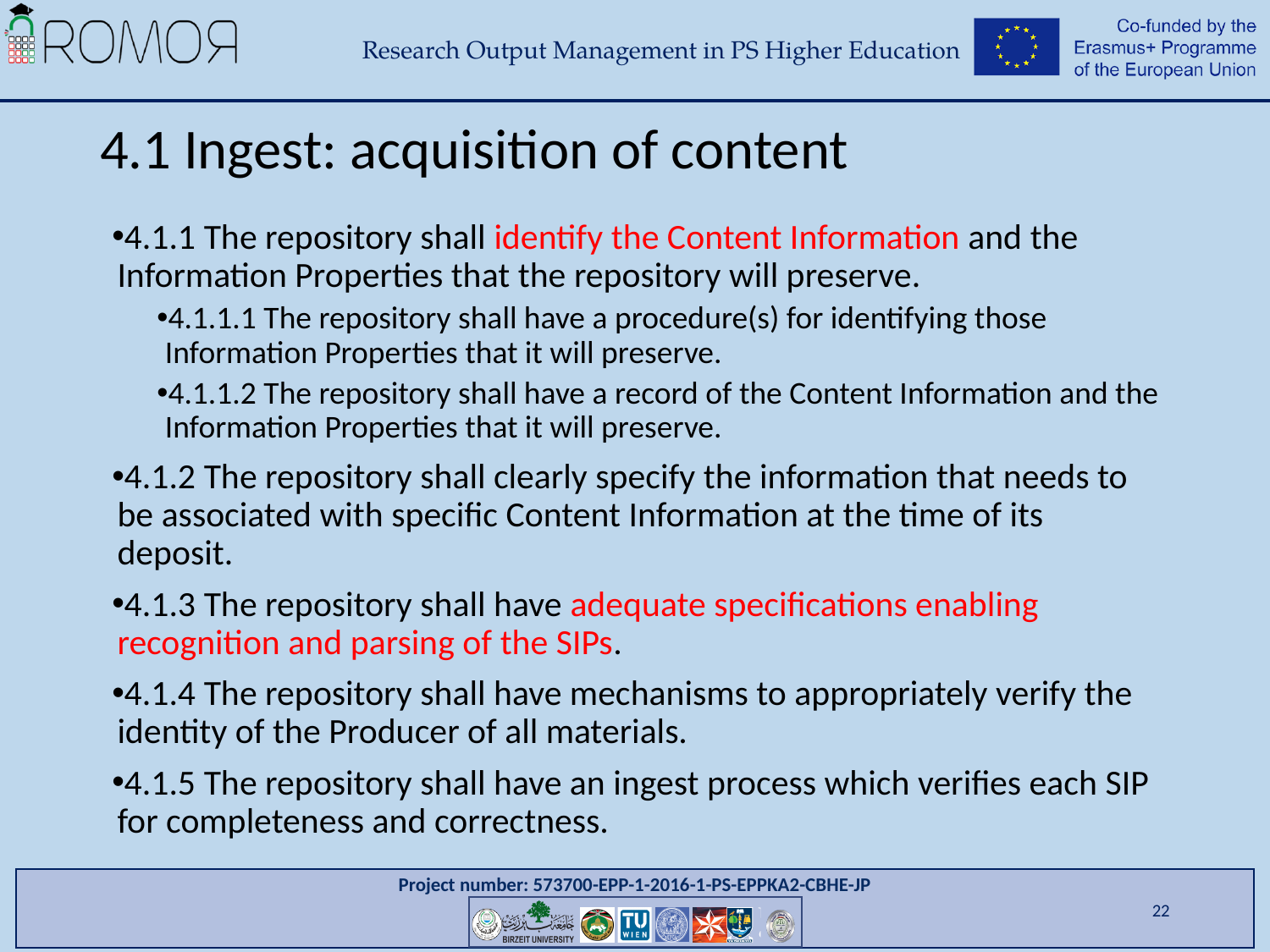

# 4.1 Ingest: acquisition of content
4.1.1 The repository shall identify the Content Information and the Information Properties that the repository will preserve.
4.1.1.1 The repository shall have a procedure(s) for identifying those Information Properties that it will preserve.
4.1.1.2 The repository shall have a record of the Content Information and the Information Properties that it will preserve.
4.1.2 The repository shall clearly specify the information that needs to be associated with specific Content Information at the time of its deposit.
4.1.3 The repository shall have adequate specifications enabling recognition and parsing of the SIPs.
4.1.4 The repository shall have mechanisms to appropriately verify the identity of the Producer of all materials.
4.1.5 The repository shall have an ingest process which verifies each SIP for completeness and correctness.
22